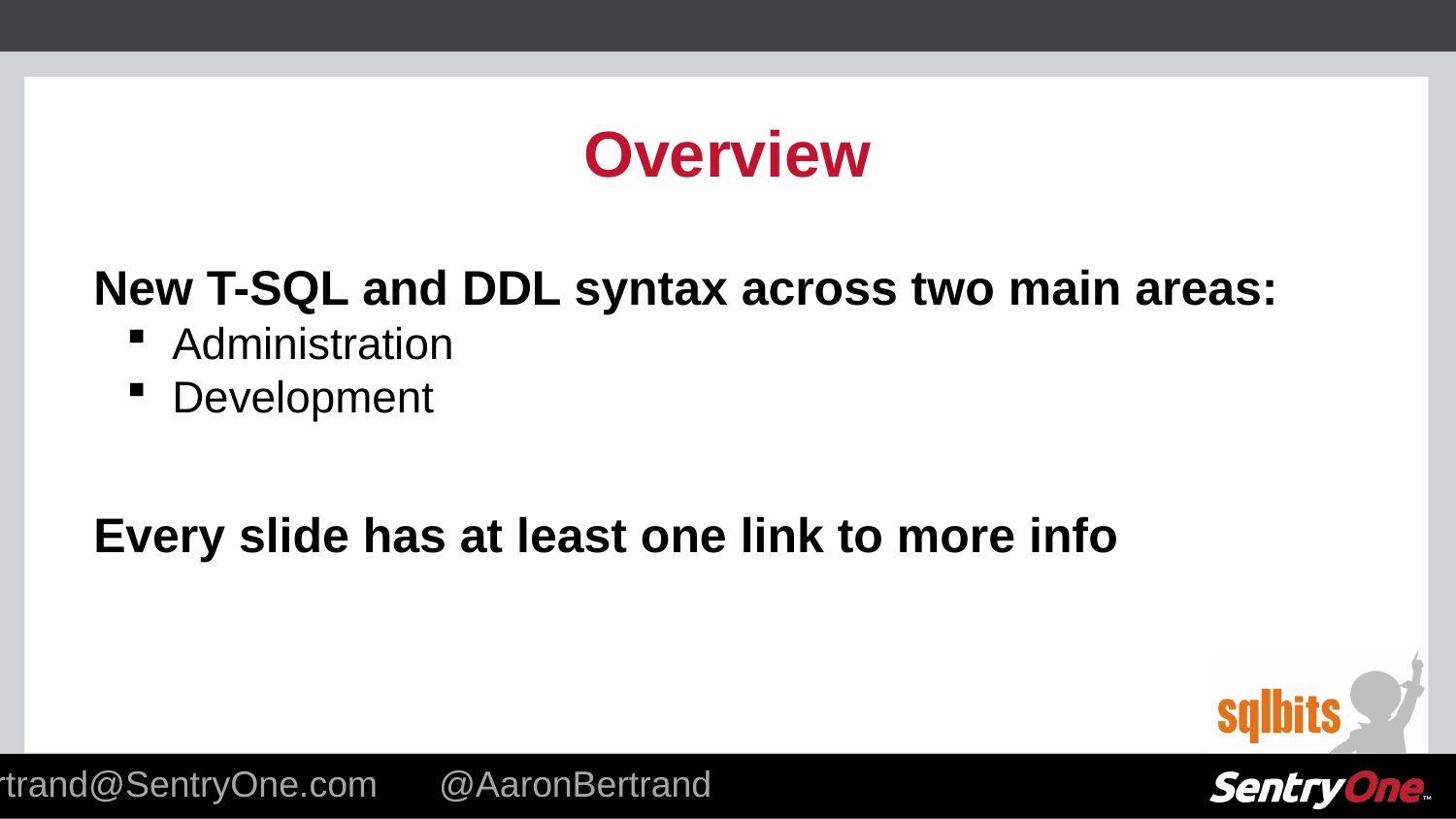

# Overview
New T-SQL and DDL syntax across two main areas:
Administration
Development

Every slide has at least one link to more info